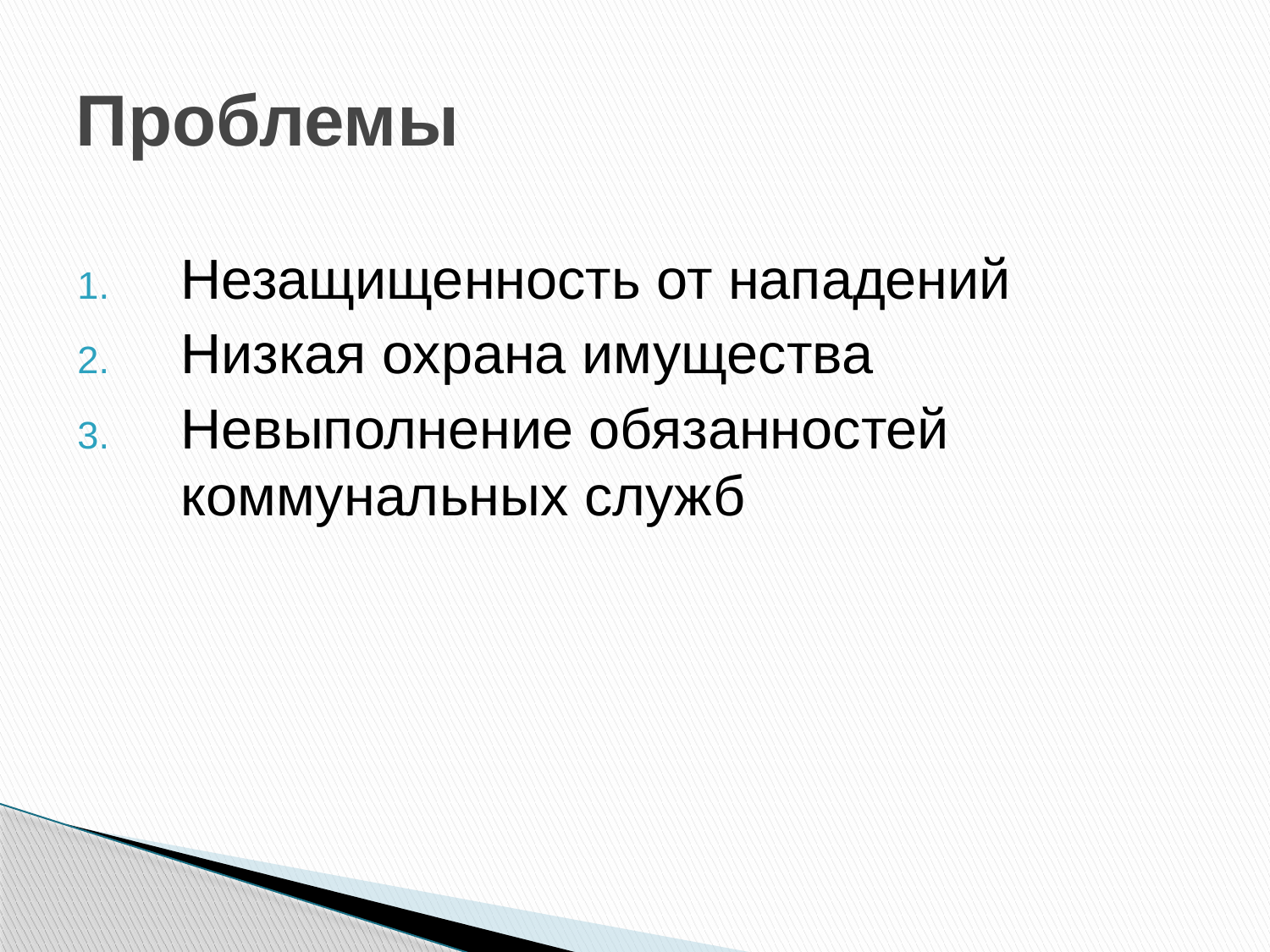

# Проблемы
Незащищенность от нападений
Низкая охрана имущества
Невыполнение обязанностей коммунальных служб